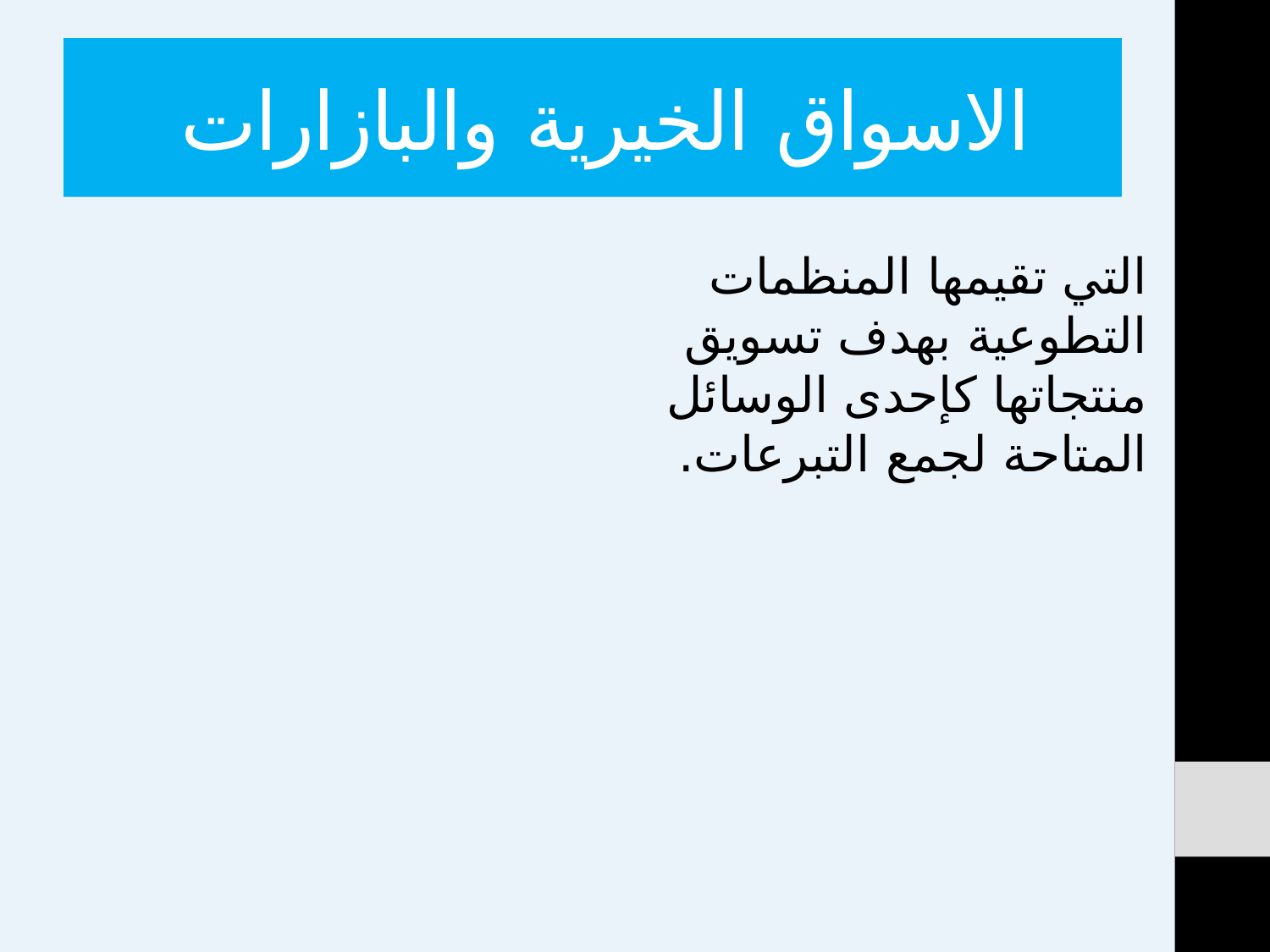

# الاسواق الخيرية والبازارات
التي تقيمها المنظمات التطوعية بهدف تسويق منتجاتها كإحدى الوسائل المتاحة لجمع التبرعات.